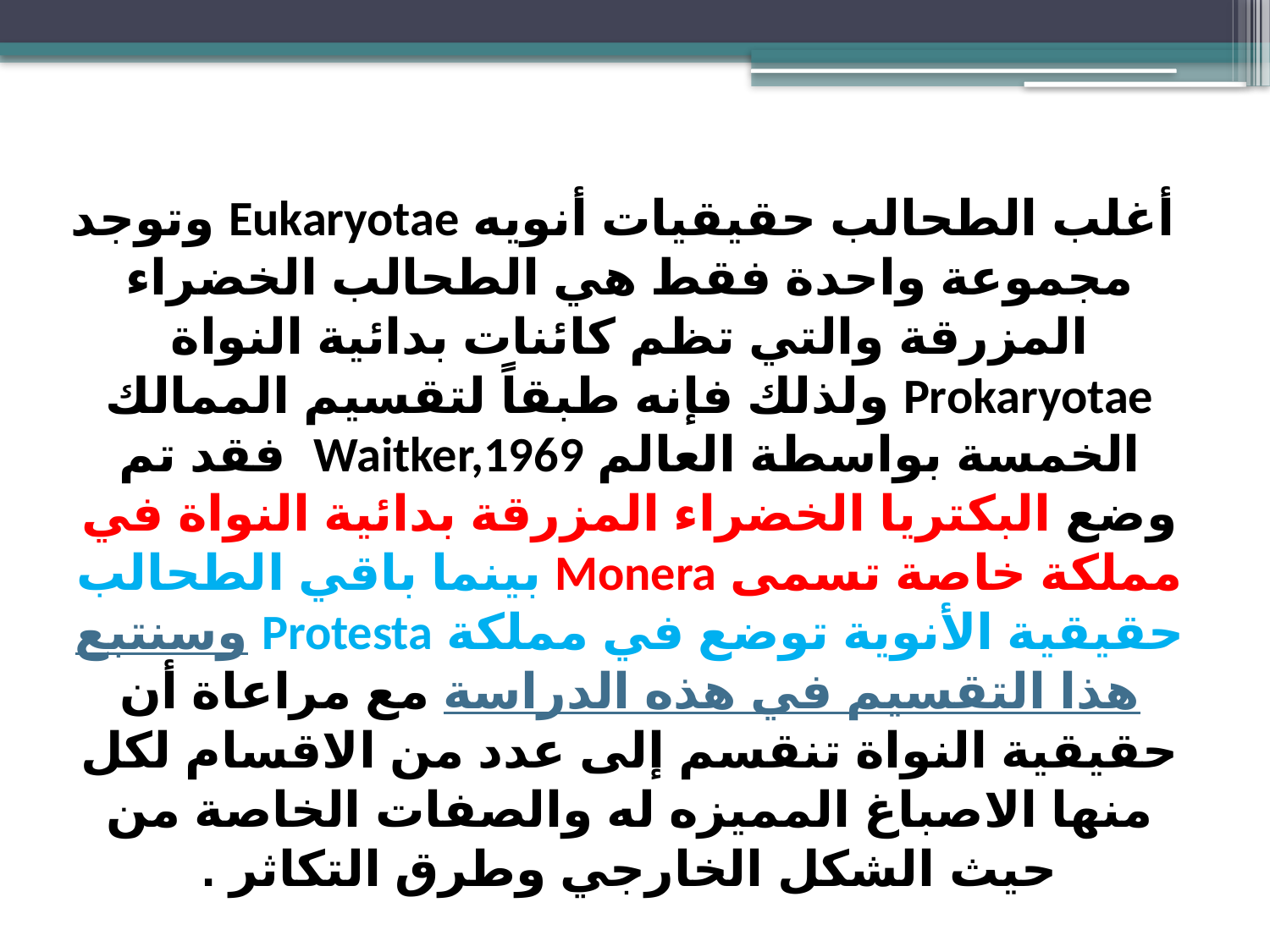

أغلب الطحالب حقيقيات أنويه Eukaryotae وتوجد مجموعة واحدة فقط هي الطحالب الخضراء المزرقة والتي تظم كائنات بدائية النواة Prokaryotae ولذلك فإنه طبقاً لتقسيم الممالك الخمسة بواسطة العالم Waitker,1969  فقد تم وضع البكتريا الخضراء المزرقة بدائية النواة في مملكة خاصة تسمى Monera بينما باقي الطحالب حقيقية الأنوية توضع في مملكة Protesta وسنتبع هذا التقسيم في هذه الدراسة مع مراعاة أن حقيقية النواة تنقسم إلى عدد من الاقسام لكل منها الاصباغ المميزه له والصفات الخاصة من حيث الشكل الخارجي وطرق التكاثر .